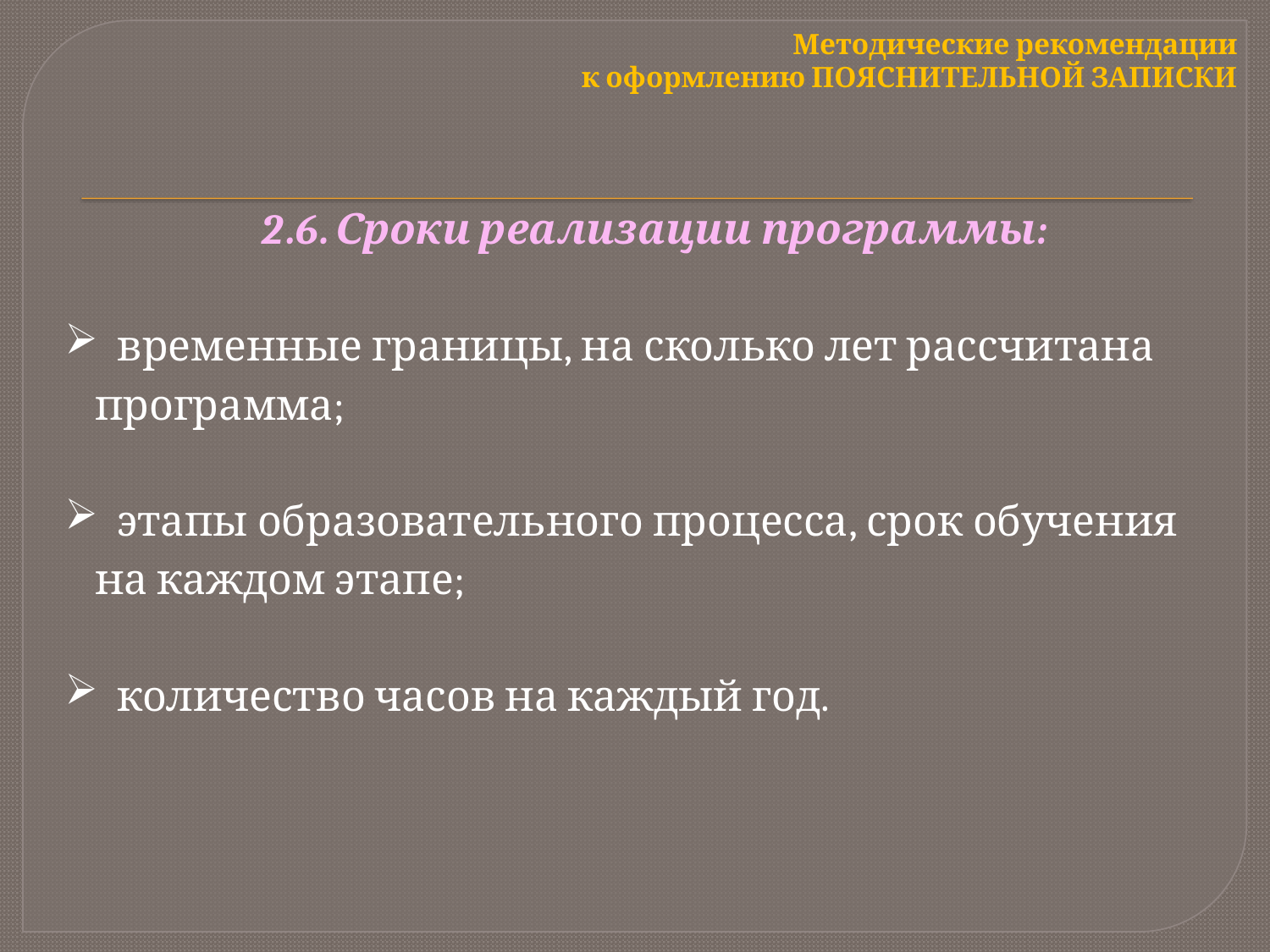

Методические рекомендации
к оформлению ПОЯСНИТЕЛЬНОЙ ЗАПИСКИ

2.6. Сроки реализации программы:

  временные границы, на сколько лет рассчитана программа;

  этапы образовательного процесса, срок обучения на каждом этапе;

  количество часов на каждый год.